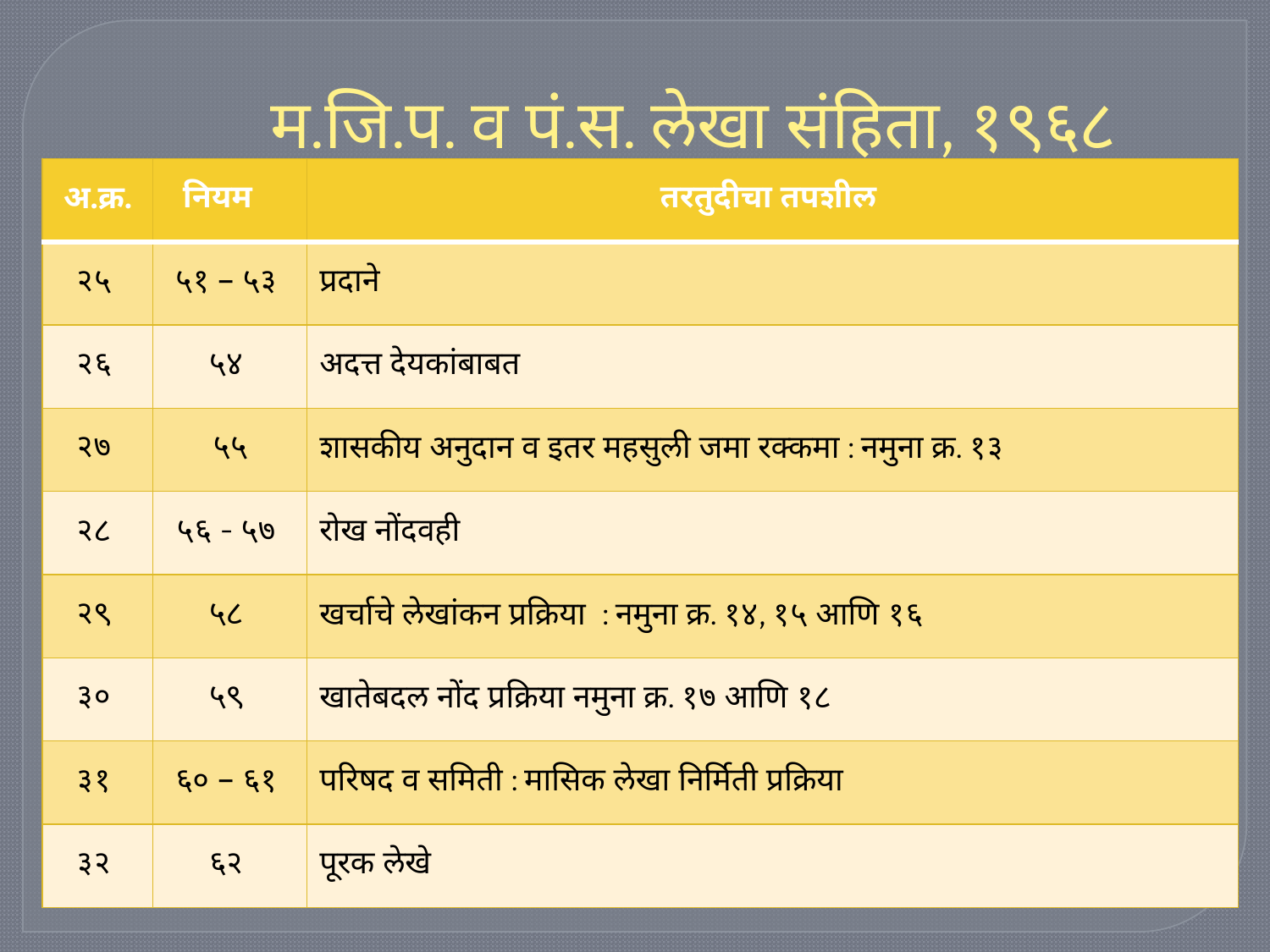

# म.जि.प. व पं.स. लेखा संहिता, १९६८
| अ.क्र. | नियम | तरतुदीचा तपशील |
| --- | --- | --- |
| २५ | ५१ – ५३ | प्रदाने |
| २६ | ५४ | अदत्त देयकांबाबत |
| २७ | ५५ | शासकीय अनुदान व इतर महसुली जमा रक्कमा : नमुना क्र. १३ |
| २८ | ५६ - ५७ | रोख नोंदवही |
| २९ | ५८ | खर्चाचे लेखांकन प्रक्रिया : नमुना क्र. १४, १५ आणि १६ |
| ३० | ५९ | खातेबदल नोंद प्रक्रिया नमुना क्र. १७ आणि १८ |
| ३१ | ६० – ६१ | परिषद व समिती : मासिक लेखा निर्मिती प्रक्रिया |
| ३२ | ६२ | पूरक लेखे |